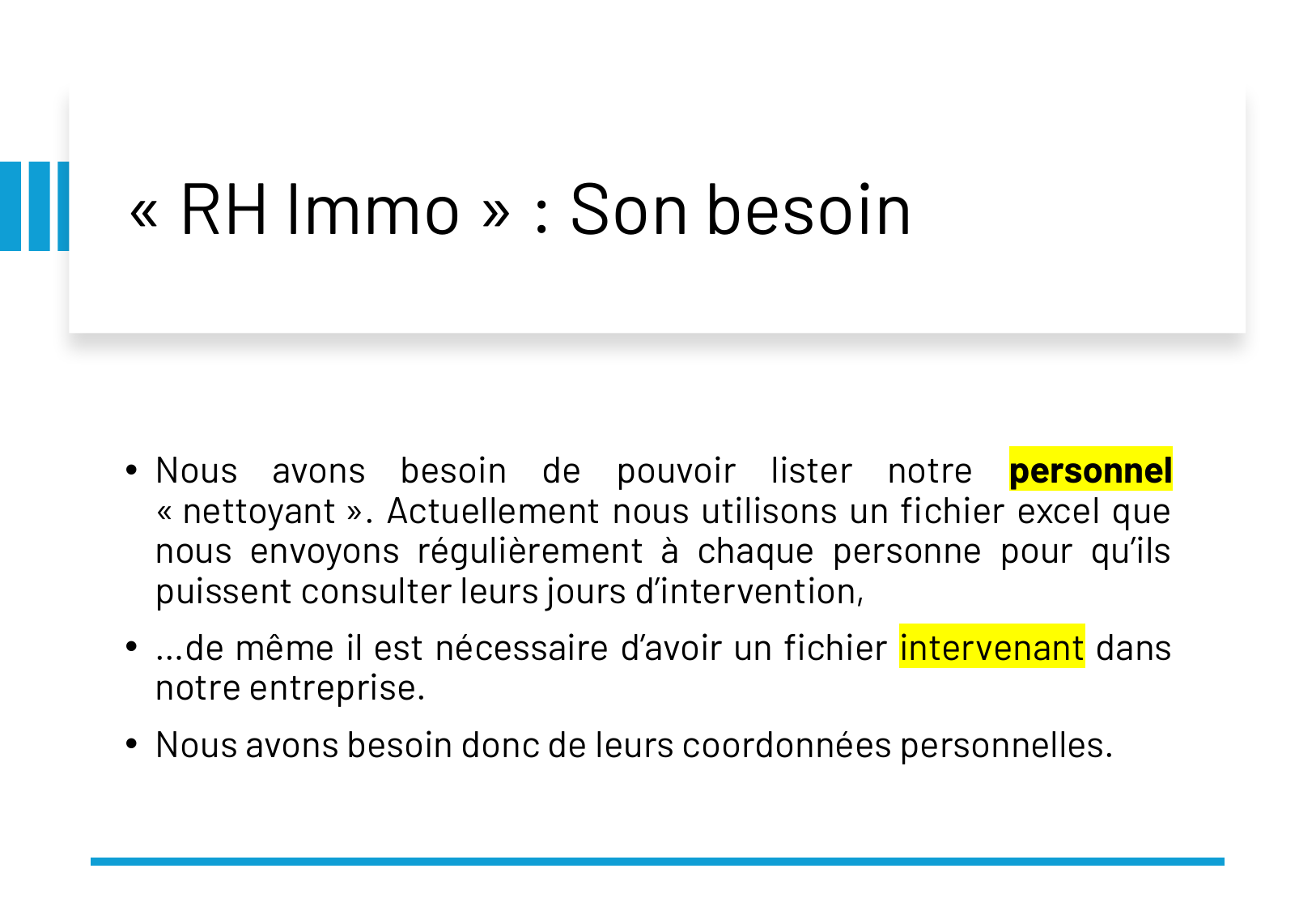

# « RH Immo » : Son besoin

Nous avons besoin de pouvoir lister notre personnel « nettoyant ». Actuellement nous utilisons un fichier excel que nous envoyons régulièrement à chaque personne pour qu’ils puissent consulter leurs jours d’intervention,
…de même il est nécessaire d’avoir un fichier intervenant dans notre entreprise.
Nous avons besoin donc de leurs coordonnées personnelles.
Exercice d'analyse et de développement
3